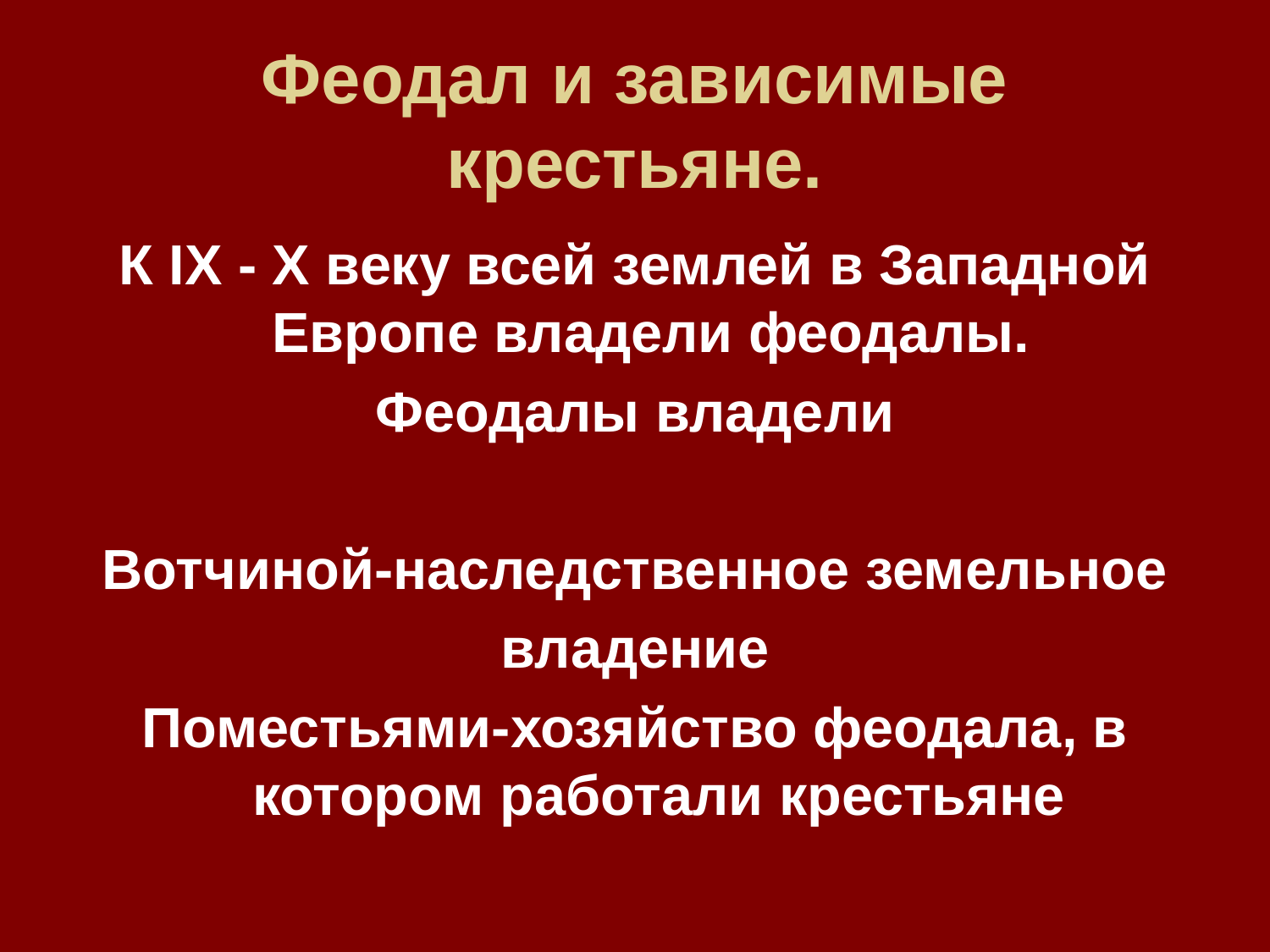

# Феодал и зависимые крестьяне.
К IX - X веку всей землей в Западной Европе владели феодалы.
Феодалы владели

Вотчиной-наследственное земельное
владение
Поместьями-хозяйство феодала, в котором работали крестьяне